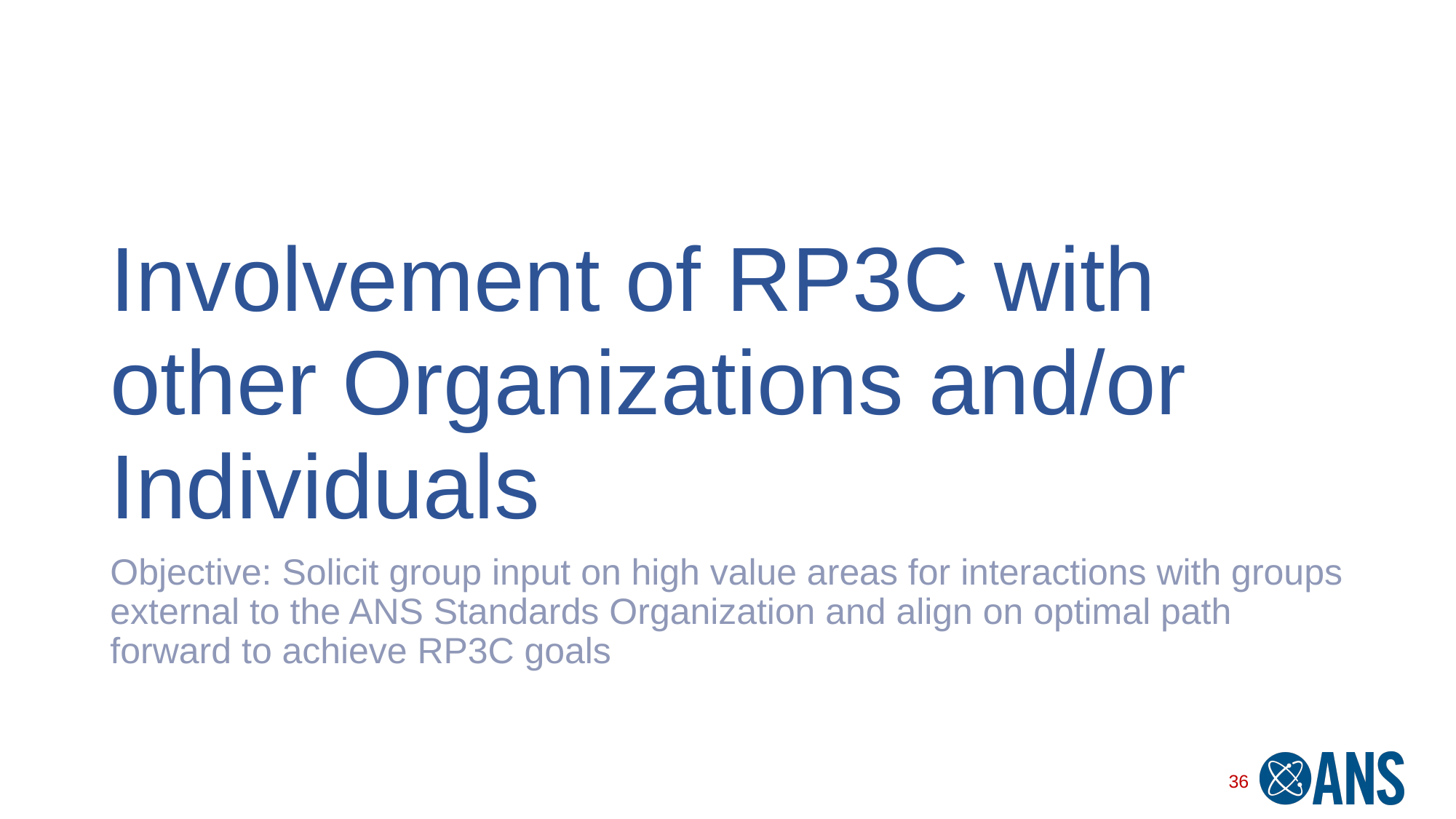

# Involvement of RP3C with other Organizations and/or Individuals
Objective: Solicit group input on high value areas for interactions with groups external to the ANS Standards Organization and align on optimal path forward to achieve RP3C goals
36